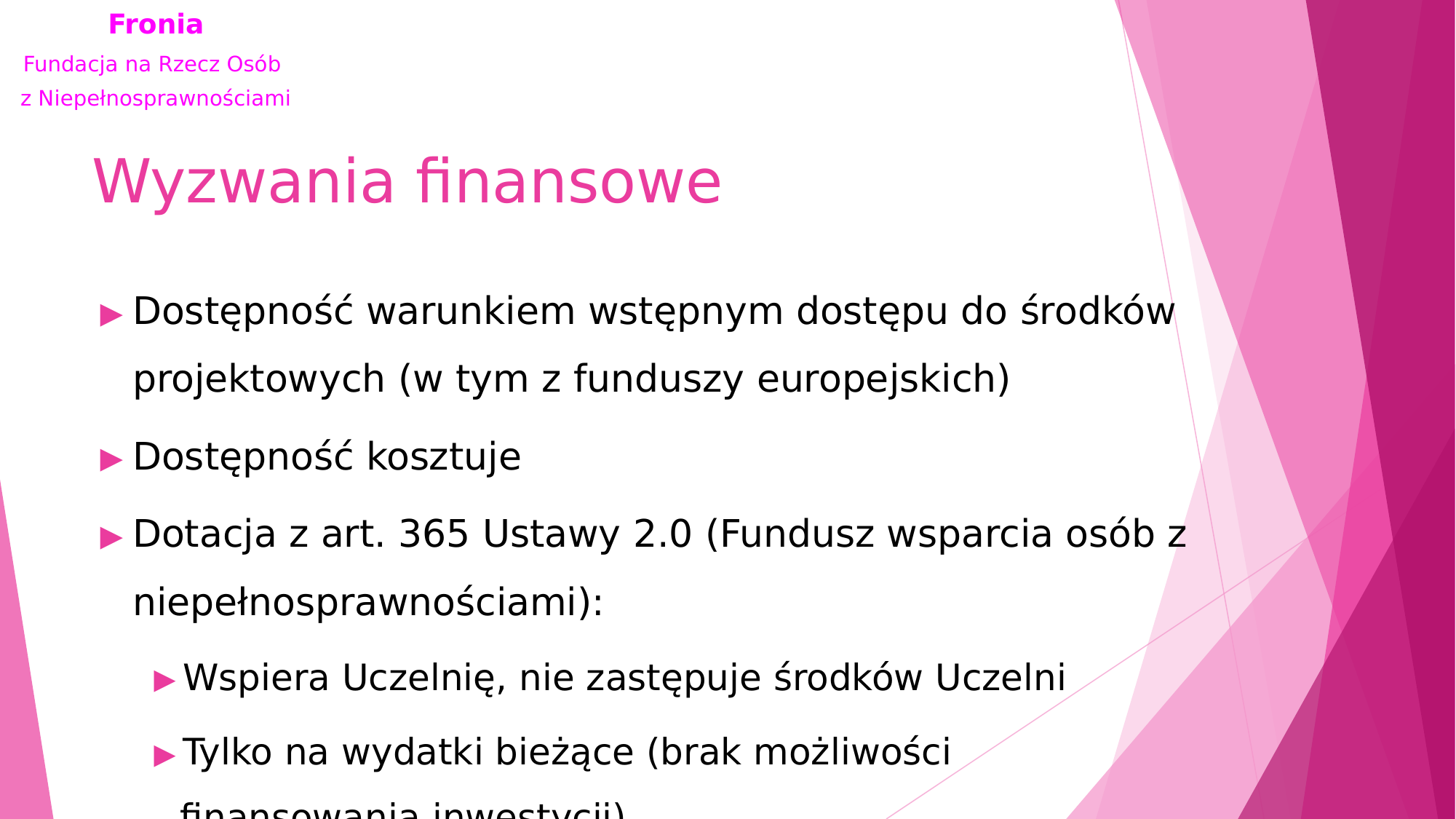

# Wyzwania finansowe
Dostępność warunkiem wstępnym dostępu do środków projektowych (w tym z funduszy europejskich)
Dostępność kosztuje
Dotacja z art. 365 Ustawy 2.0 (Fundusz wsparcia osób z niepełnosprawnościami):
Wspiera Uczelnię, nie zastępuje środków Uczelni
Tylko na wydatki bieżące (brak możliwości finansowania inwestycji)